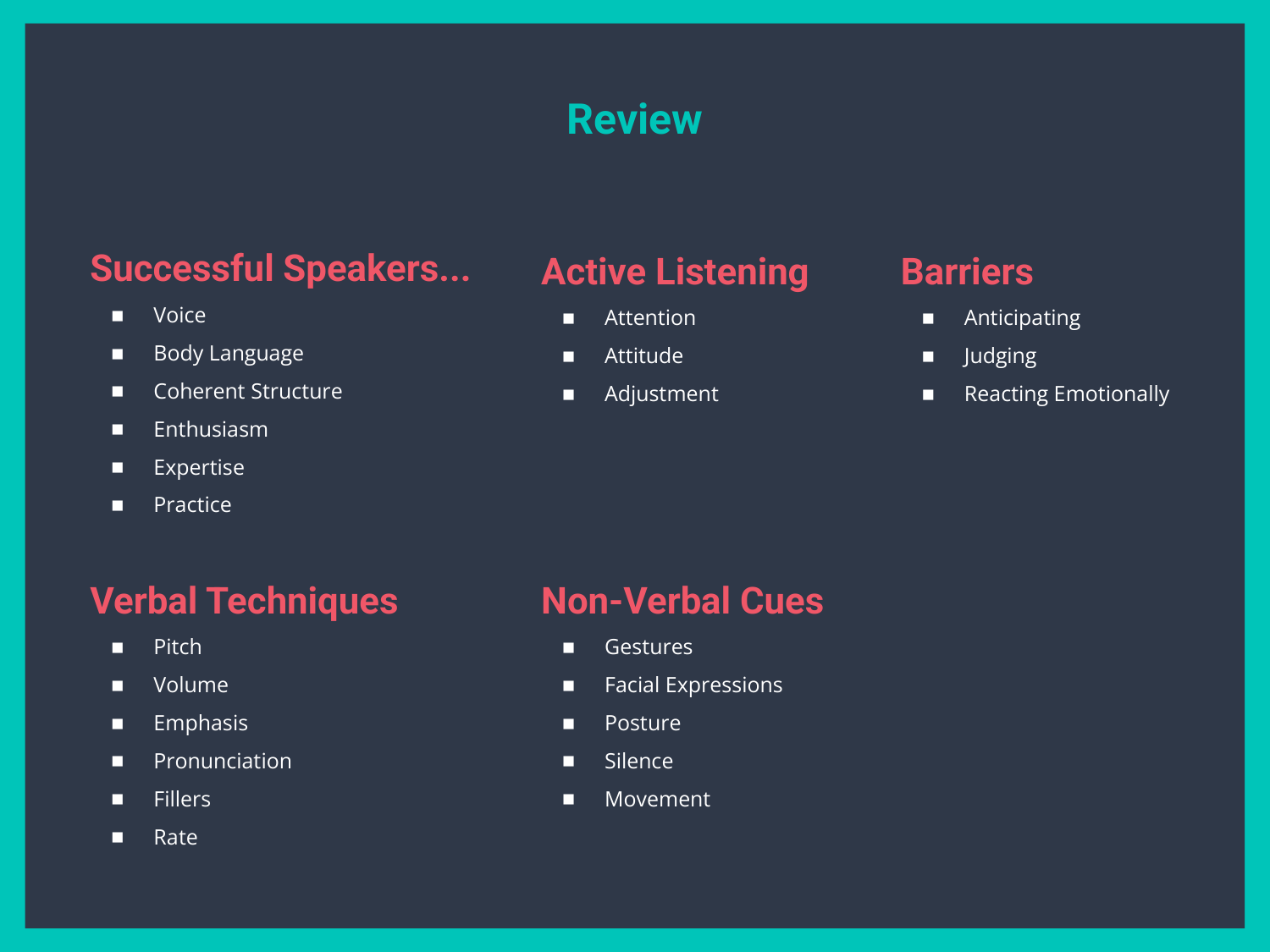

Review
Successful Speakers...
Voice
Body Language
Coherent Structure
Enthusiasm
Expertise
Practice
Active Listening
Attention
Attitude
Adjustment
Barriers
Anticipating
Judging
Reacting Emotionally
Verbal Techniques
Pitch
Volume
Emphasis
Pronunciation
Fillers
Rate
Non-Verbal Cues
Gestures
Facial Expressions
Posture
Silence
Movement